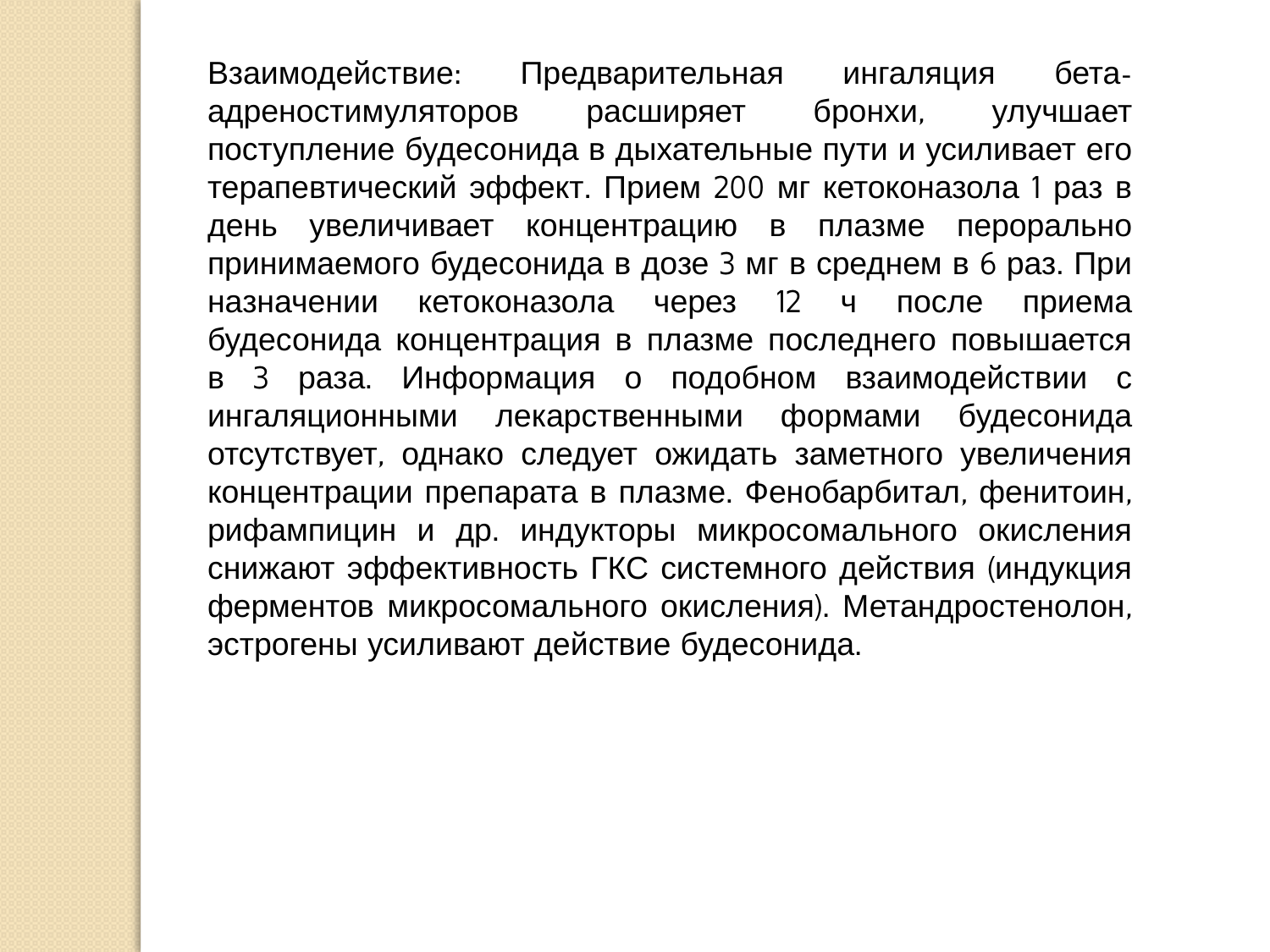

Взаимодействие: Предварительная ингаляция бета-адреностимуляторов расширяет бронхи, улучшает поступление будесонида в дыхательные пути и усиливает его терапевтический эффект. Прием 200 мг кетоконазола 1 раз в день увеличивает концентрацию в плазме перорально принимаемого будесонида в дозе 3 мг в среднем в 6 раз. При назначении кетоконазола через 12 ч после приема будесонида концентрация в плазме последнего повышается в 3 раза. Информация о подобном взаимодействии с ингаляционными лекарственными формами будесонида отсутствует, однако следует ожидать заметного увеличения концентрации препарата в плазме. Фенобарбитал, фенитоин, рифампицин и др. индукторы микросомального окисления снижают эффективность ГКС системного действия (индукция ферментов микросомального окисления). Метандростенолон, эстрогены усиливают действие будесонида.